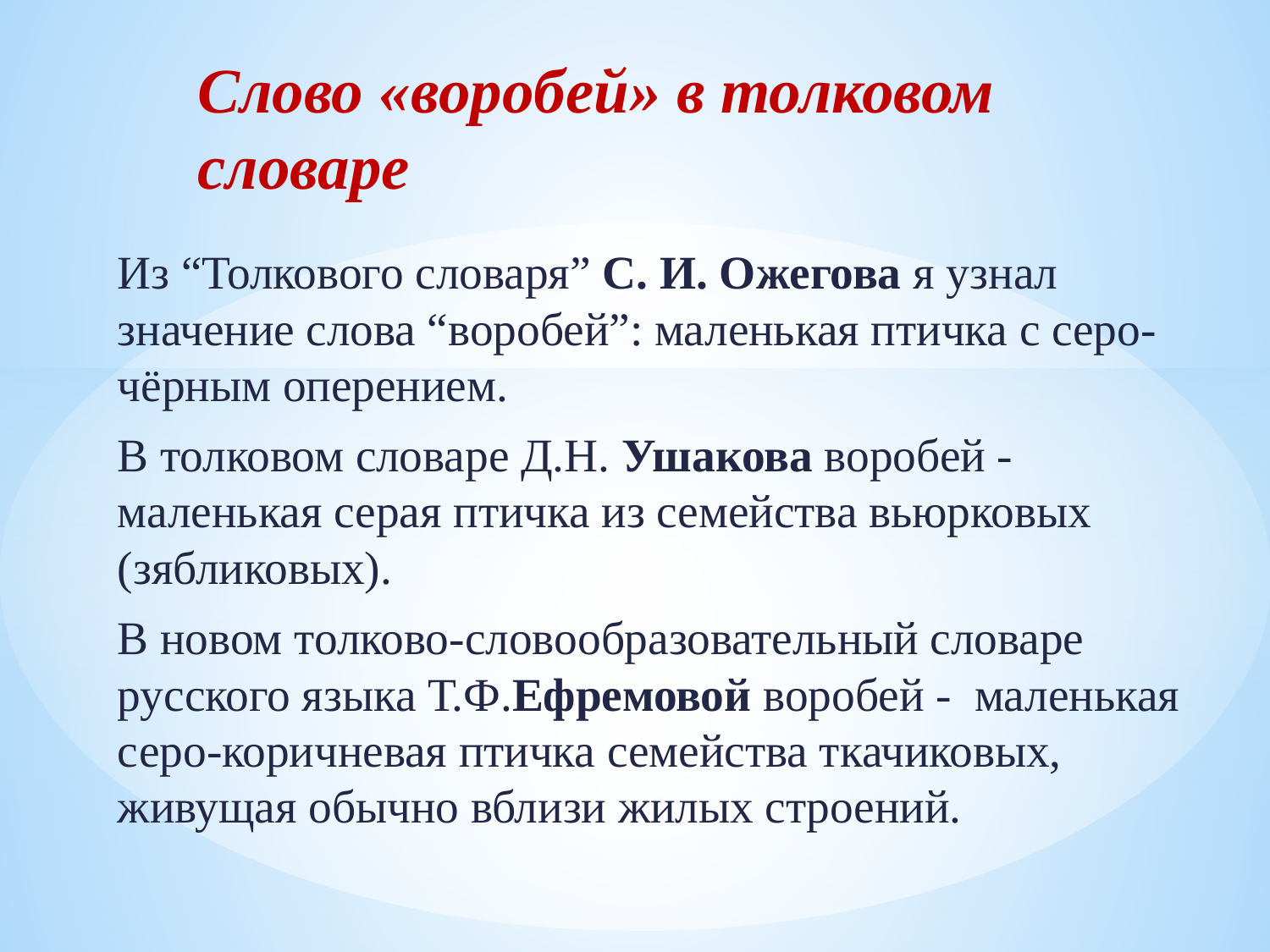

# Слово «воробей» в толковом словаре
Из “Толкового словаря” С. И. Ожегова я узнал значение слова “воробей”: маленькая птичка с серо-чёрным оперением.
В толковом словаре Д.Н. Ушакова воробей -маленькая серая птичка из семейства вьюрковых (зябликовых).
В новом толково-словообразовательный словаре русского языка Т.Ф.Ефремовой воробей -  маленькая серо-коричневая птичка семейства ткачиковых, живущая обычно вблизи жилых строений.